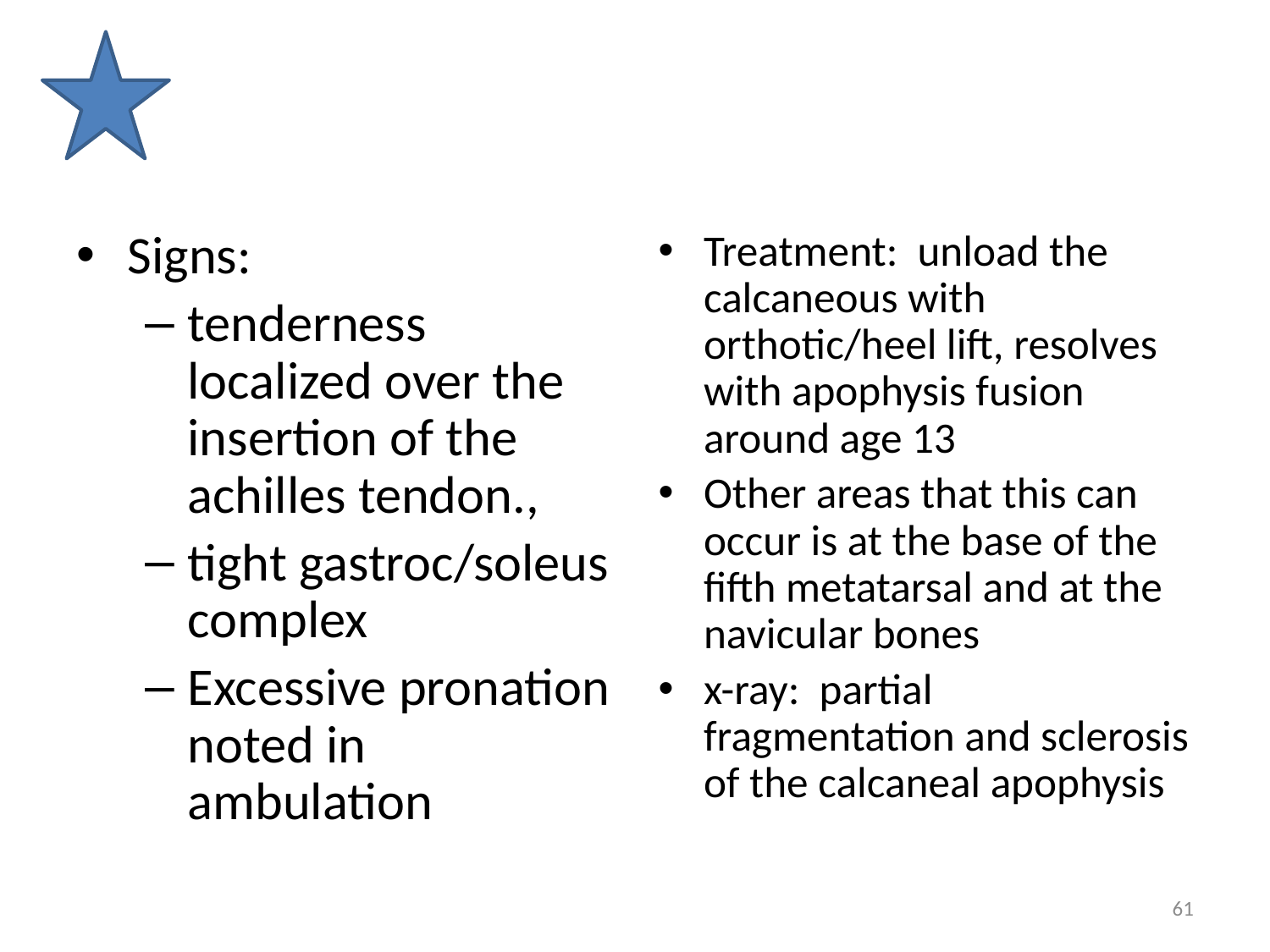

#
Signs:
tenderness localized over the insertion of the achilles tendon.,
tight gastroc/soleus complex
Excessive pronation noted in ambulation

Treatment:  unload the calcaneous with orthotic/heel lift, resolves with apophysis fusion around age 13
Other areas that this can occur is at the base of the fifth metatarsal and at the navicular bones
x-ray:  partial fragmentation and sclerosis of the calcaneal apophysis

61